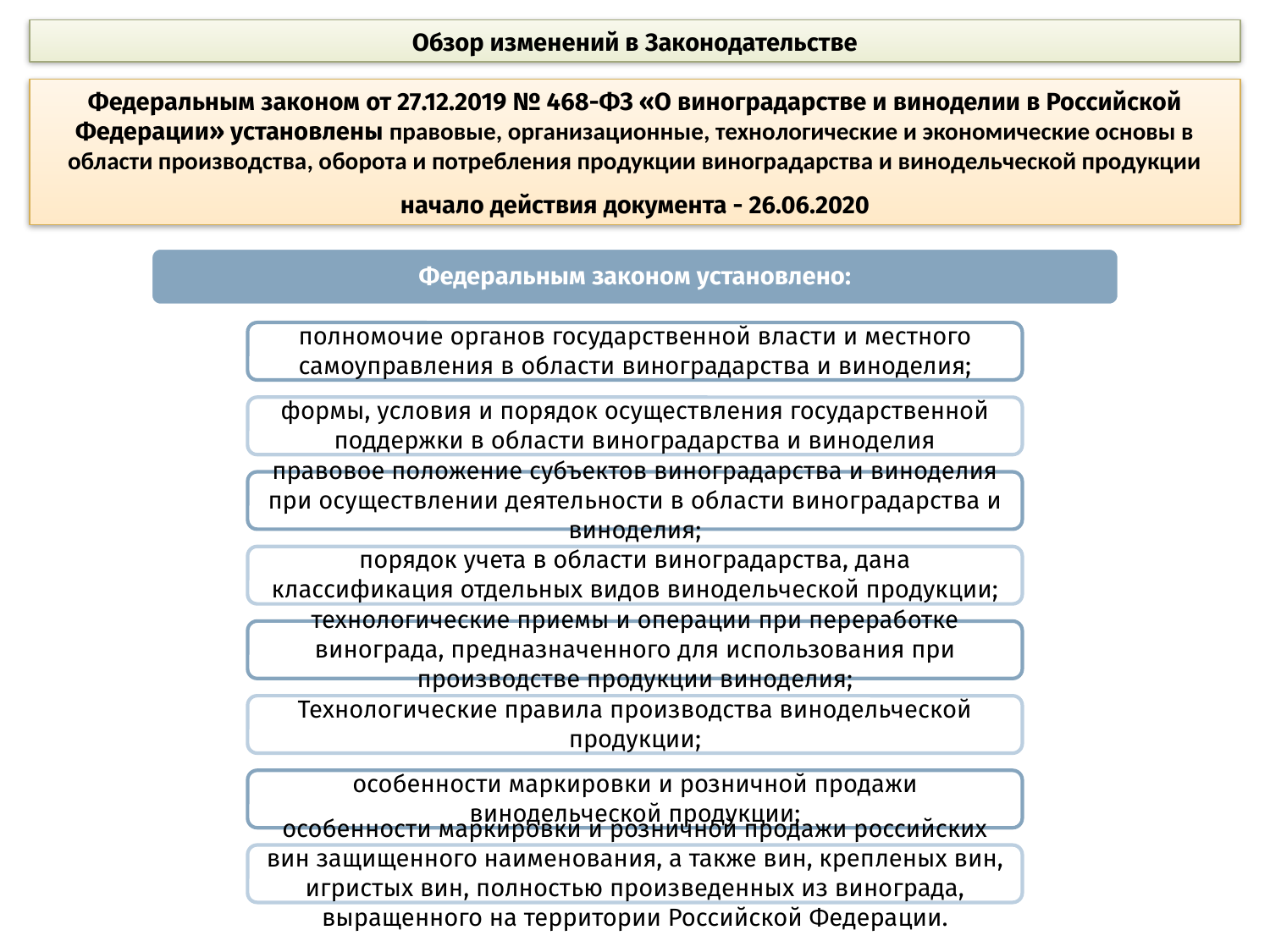

Обзор изменений в Законодательстве
Федеральным законом от 27.12.2019 № 468-ФЗ «О виноградарстве и виноделии в Российской Федерации» установлены правовые, организационные, технологические и экономические основы в области производства, оборота и потребления продукции виноградарства и винодельческой продукции
начало действия документа - 26.06.2020
Федеральным законом установлено:
технологические приемы и операции при переработке винограда, предназначенного для использования при производстве продукции виноделия;
Технологические правила производства винодельческой продукции;
особенности маркировки и розничной продажи винодельческой продукции;
особенности маркировки и розничной продажи российских вин защищенного наименования, а также вин, крепленых вин, игристых вин, полностью произведенных из винограда, выращенного на территории Российской Федерации.
порядок учета в области виноградарства, дана классификация отдельных видов винодельческой продукции;
полномочие органов государственной власти и местного самоуправления в области виноградарства и виноделия;
правовое положение субъектов виноградарства и виноделия при осуществлении деятельности в области виноградарства и виноделия;
формы, условия и порядок осуществления государственной поддержки в области виноградарства и виноделия